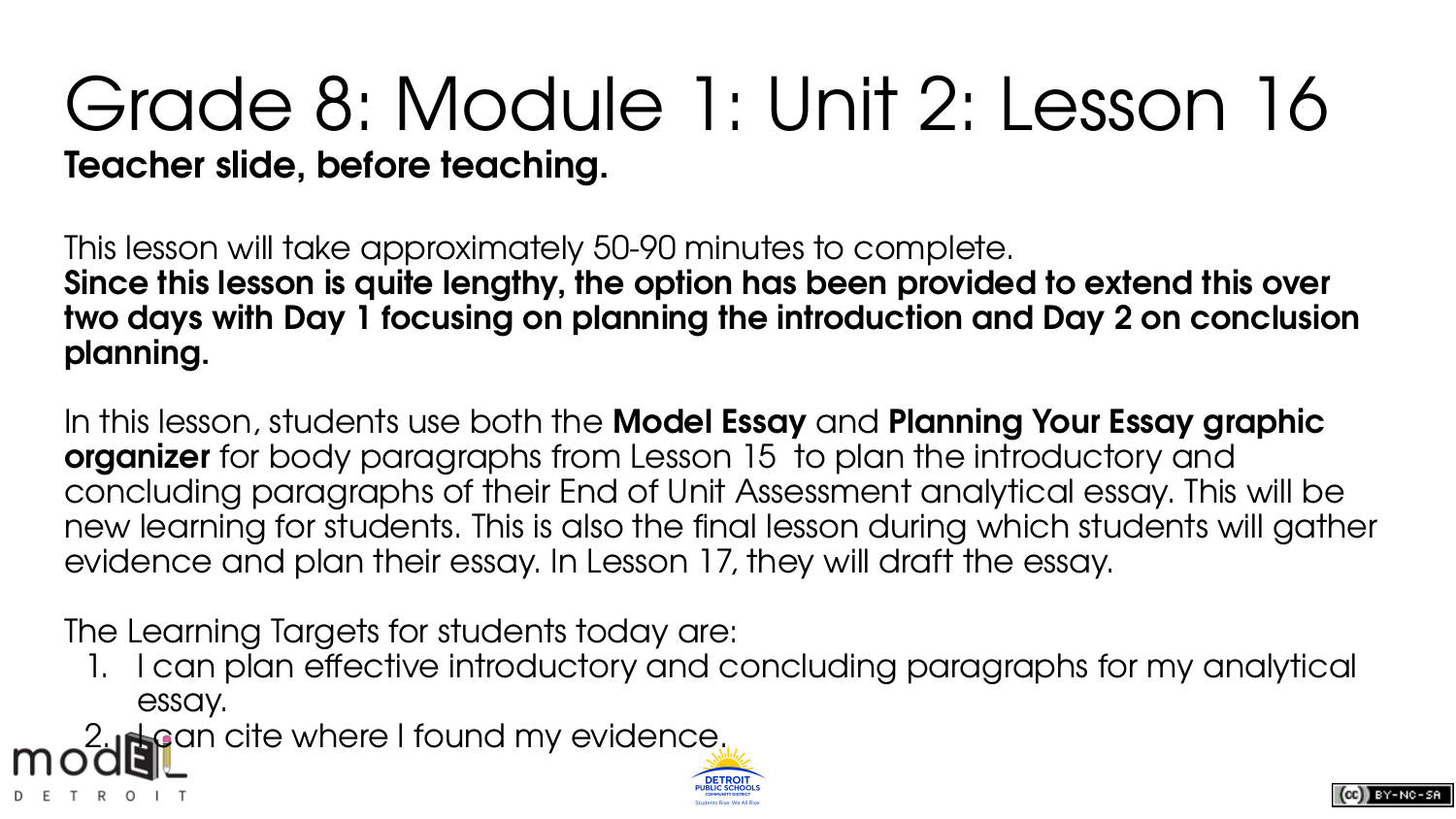

# Grade 8: Module 1: Unit 2: Lesson 16 Teacher slide, before teaching.
This lesson will take approximately 50-90 minutes to complete.
Since this lesson is quite lengthy, the option has been provided to extend this over two days with Day 1 focusing on planning the introduction and Day 2 on conclusion planning.

In this lesson, students use both the Model Essay and Planning Your Essay graphic organizer for body paragraphs from Lesson 15  to plan the introductory and concluding paragraphs of their End of Unit Assessment analytical essay. This will be new learning for students. This is also the final lesson during which students will gather evidence and plan their essay. In Lesson 17, they will draft the essay.
The Learning Targets for students today are:
I can plan effective introductory and concluding paragraphs for my analytical essay.
I can cite where I found my evidence.